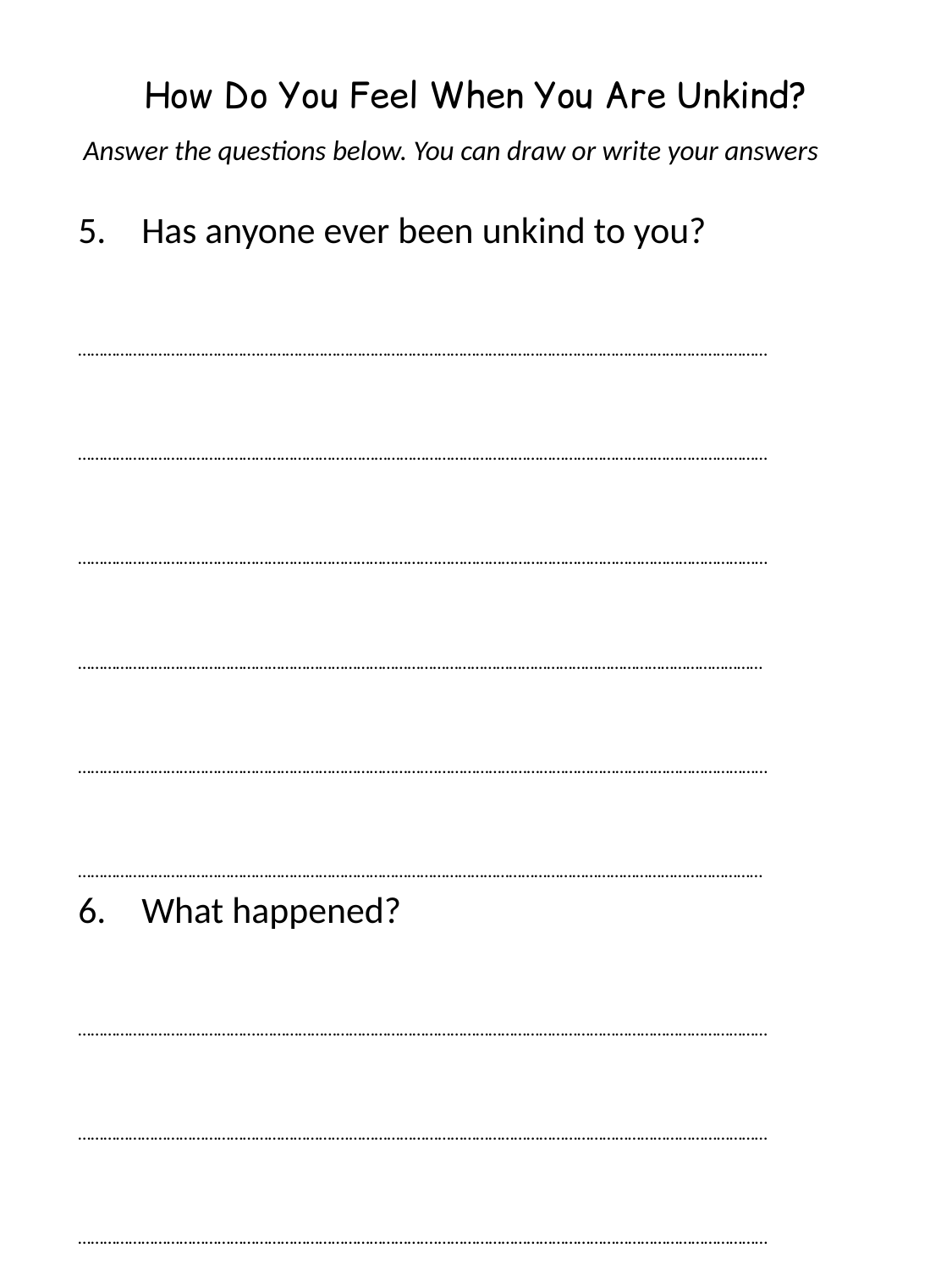

# How Do You Feel When You Are Unkind?
Answer the questions below. You can draw or write your answers
Has anyone ever been unkind to you?

…………………………………….…………………………………………………………………………………………………………

……………………………………………………….………………………………………………………………………………………

………………………………………………………………………….……………………………………………………………………

………………………………………………………………………………………………………………………………………………

………………………………………………………………………….……………………………………………………………………

………………………………………………………………………………………………………………………………………………
What happened?

…………………………………….…………………………………………………………………………………………………………

……………………………………………………….………………………………………………………………………………………

………………………………………………………………………….……………………………………………………………………

………………………………………………………………………………………………………………………………………………

………………………………………………………………………….……………………………………………………………………

………………………………………………………………………………………………………………………………………………